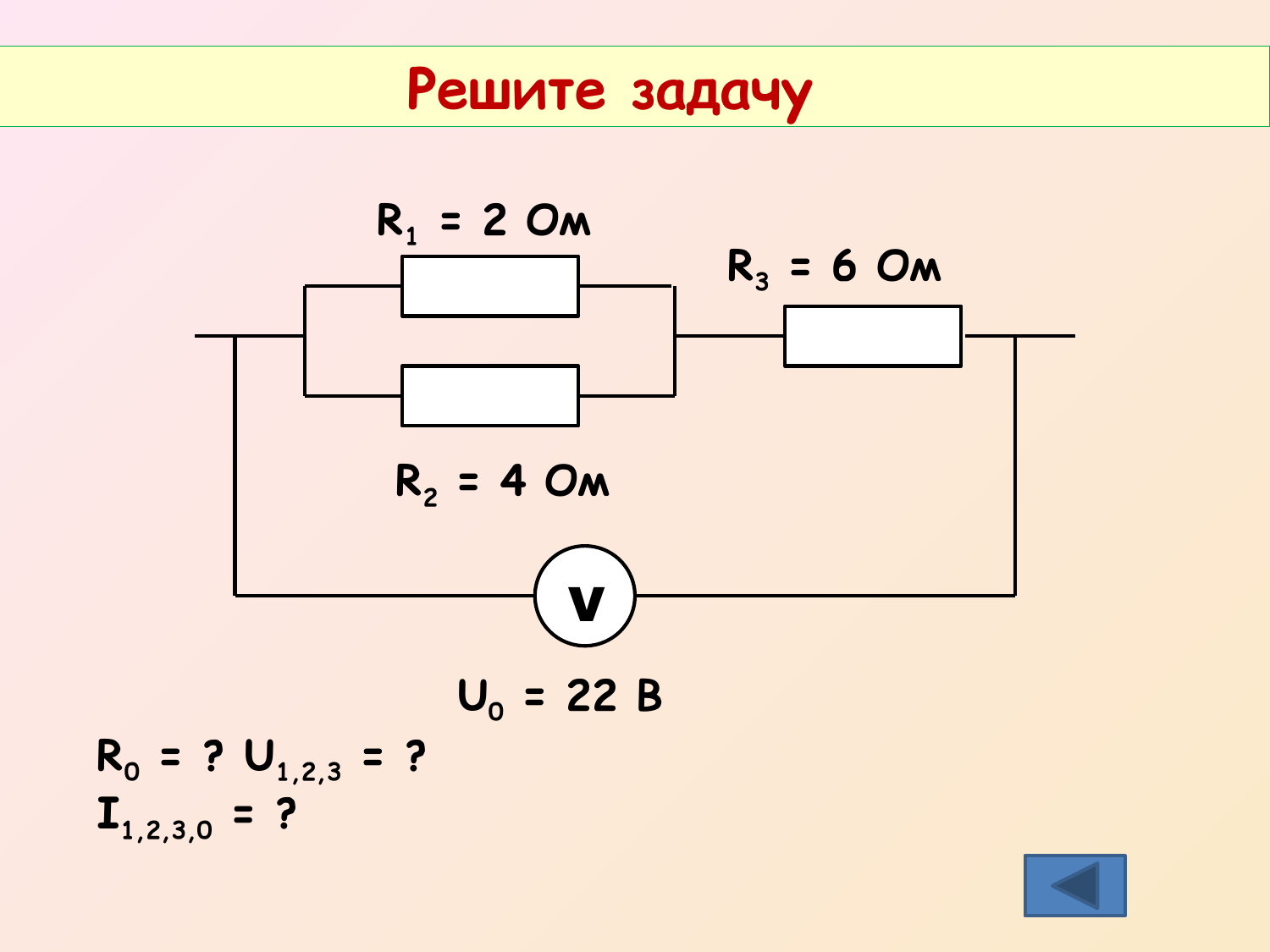

Решите задачу
R1 = 2 Ом

 R2 = 4 Ом
R3 = 6 Ом

V
U0 = 22 В
R0 = ? U1,2,3 = ?
I1,2,3,0 = ?